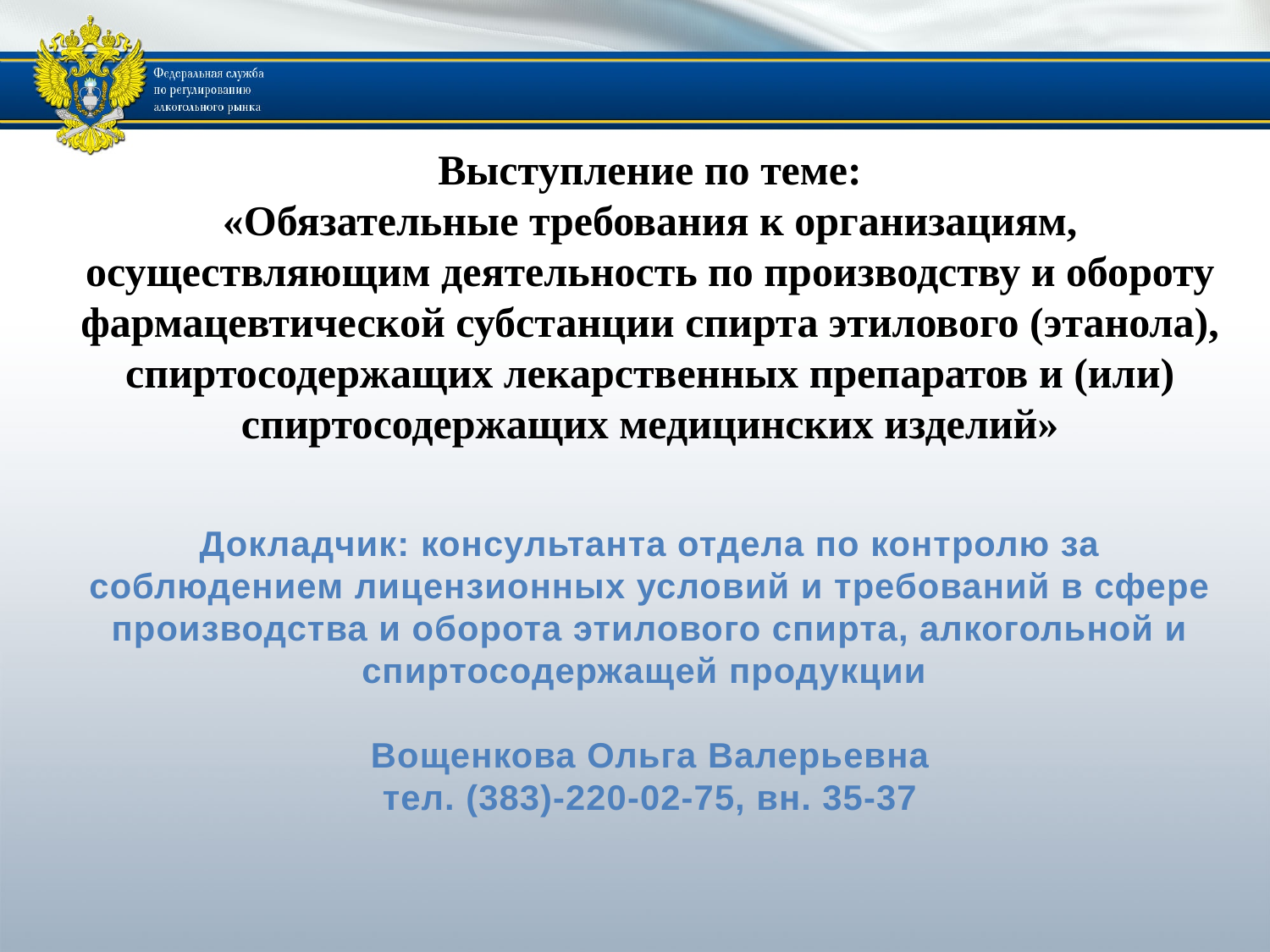

Выступление по теме:
«Обязательные требования к организациям, осуществляющим деятельность по производству и обороту фармацевтической субстанции спирта этилового (этанола), спиртосодержащих лекарственных препаратов и (или) спиртосодержащих медицинских изделий»

Докладчик: консультанта отдела по контролю за соблюдением лицензионных условий и требований в сфере производства и оборота этилового спирта, алкогольной и спиртосодержащей продукции
Вощенкова Ольга Валерьевна
тел. (383)-220-02-75, вн. 35-37
#